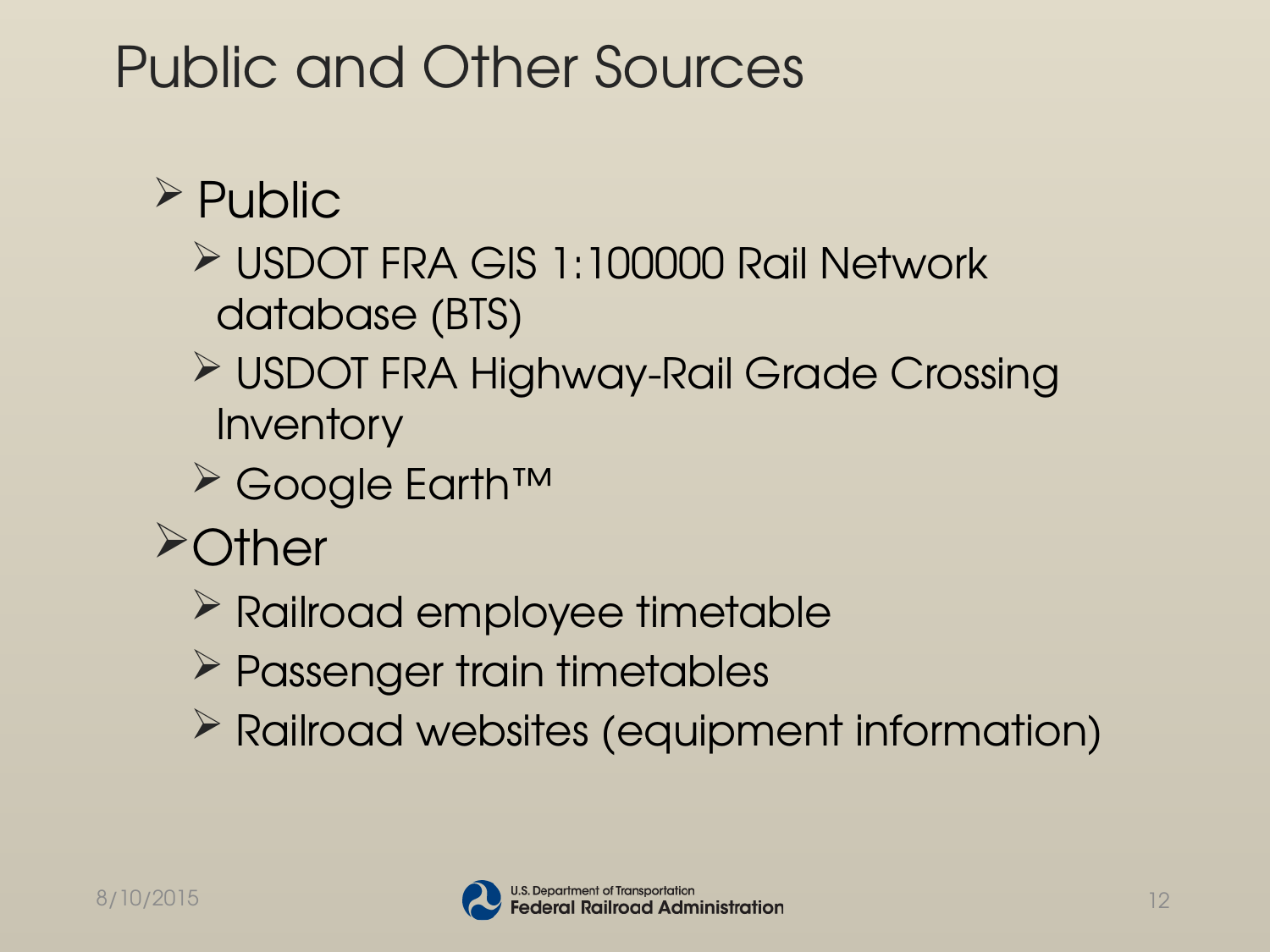

# Public and Other Sources
 Public
 USDOT FRA GIS 1:100000 Rail Network database (BTS)
 USDOT FRA Highway-Rail Grade Crossing Inventory
 Google Earth™
Other
 Railroad employee timetable
 Passenger train timetables
 Railroad websites (equipment information)
8/10/2015
12